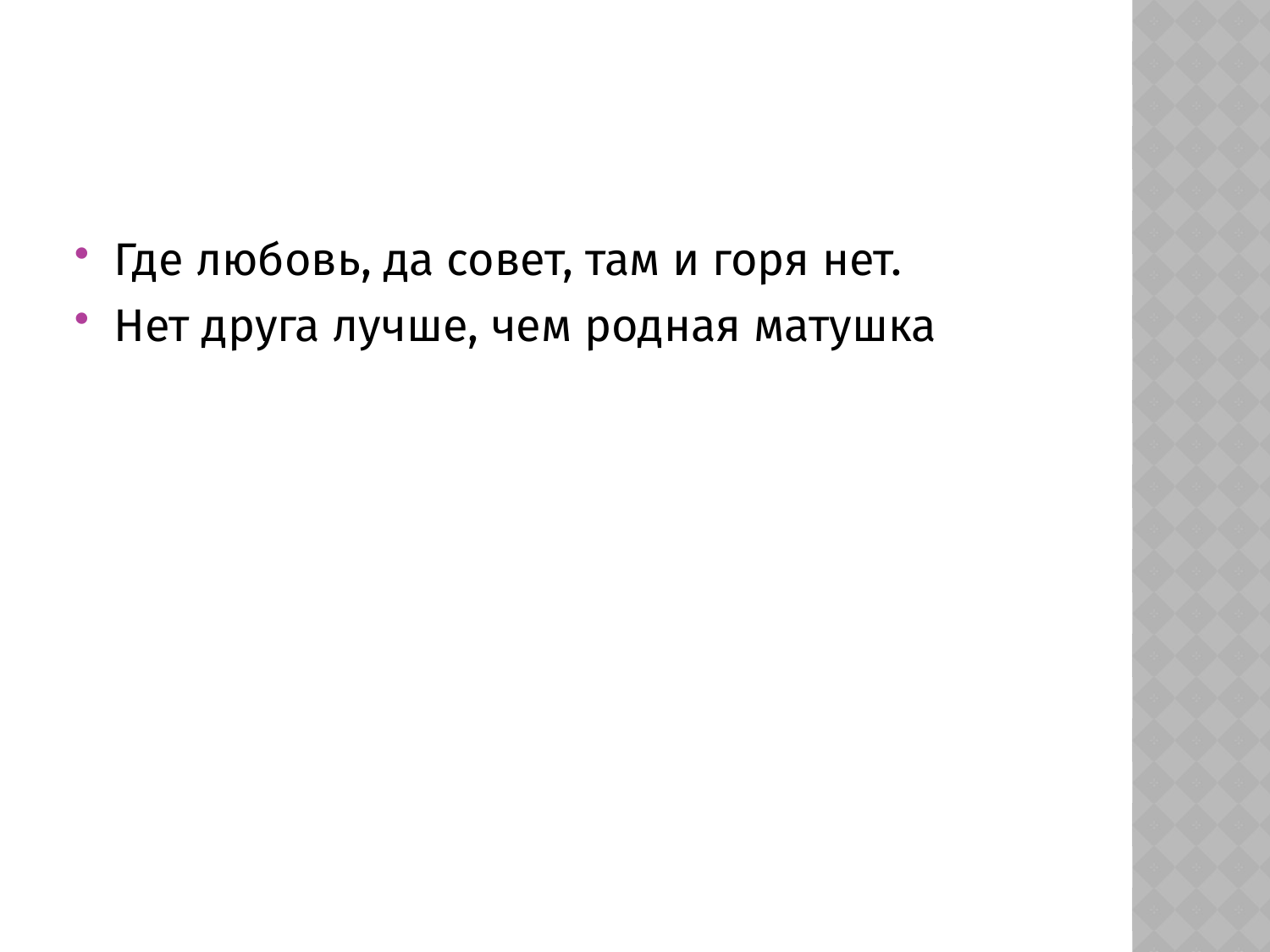

#
Где любовь, да совет, там и горя нет.
Нет друга лучше, чем родная матушка